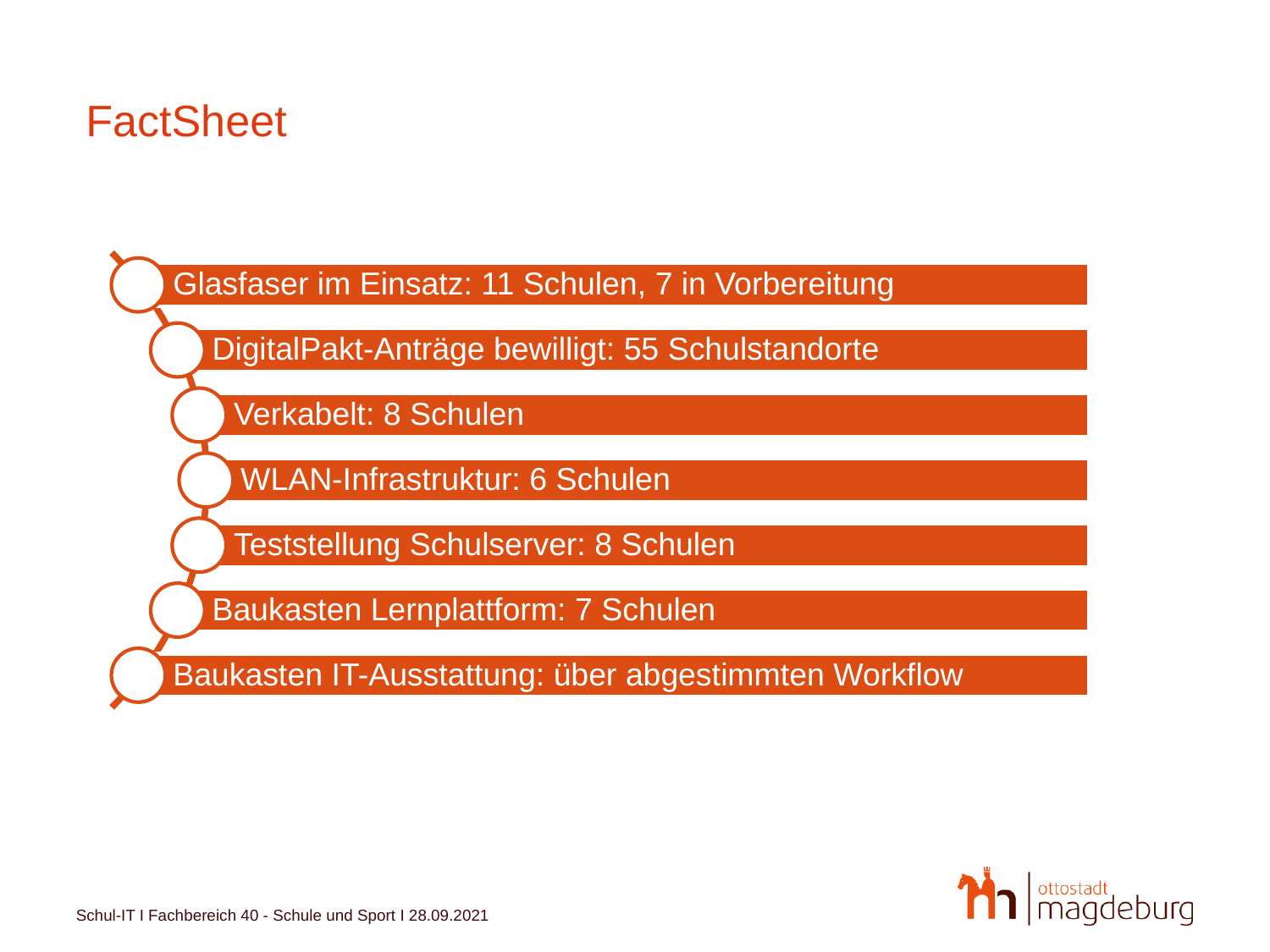

FactSheet

Glasfaser im Einsatz: 11 Schulen, 7 in Vorbereitung

DigitalPakt-Anträge bewilligt: 55 Schulstandorte

Verkabelt: 8 Schulen

WLAN-Infrastruktur: 6 Schulen

Teststellung Schulserver: 8 Schulen

Baukasten Lernplattform: 7 Schulen

Baukasten IT-Ausstattung: über abgestimmten Workflow